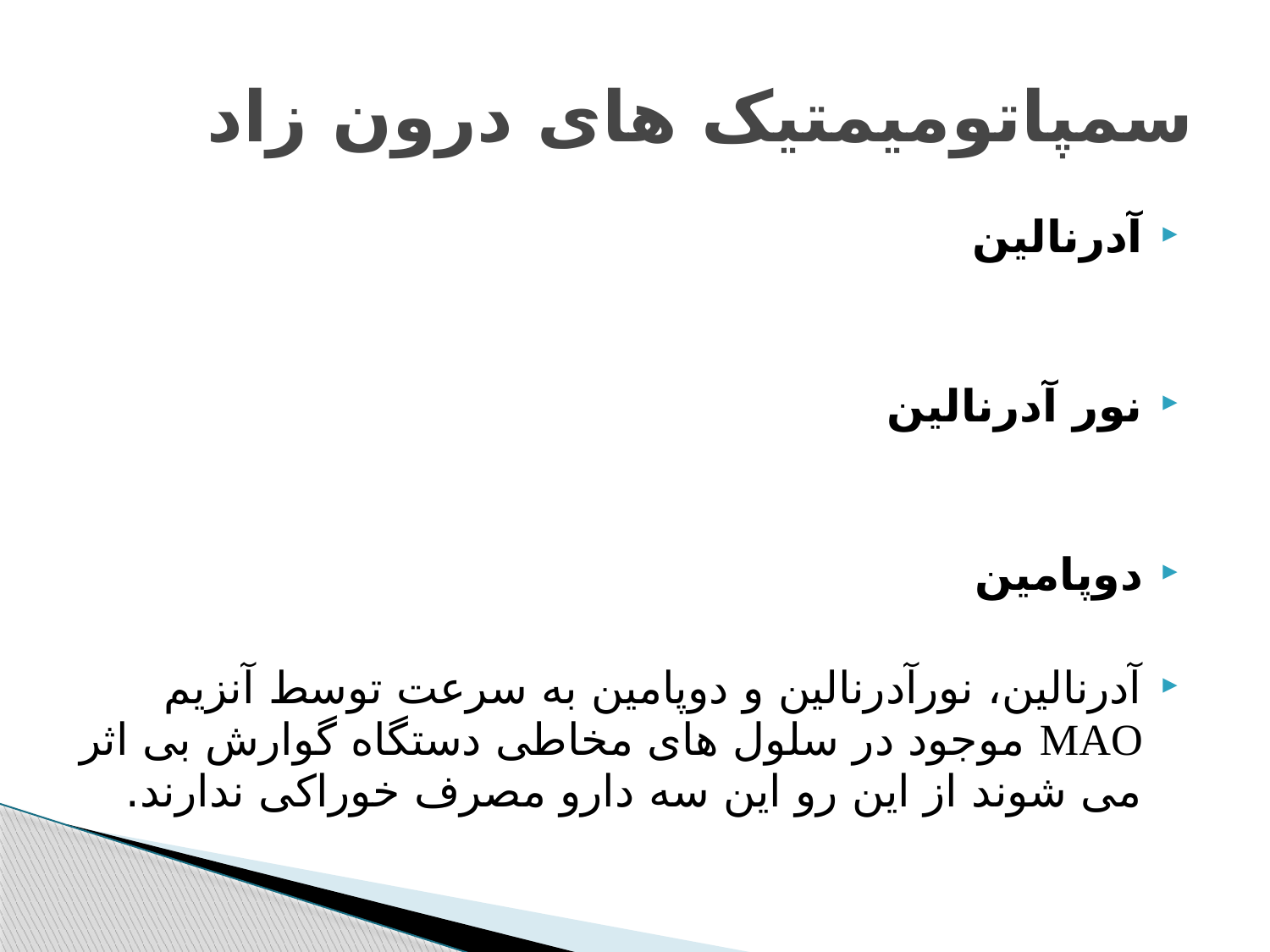

# سمپاتومیمتیک های درون زاد
آدرنالین

نور آدرنالین

دوپامین

آدرنالین، نورآدرنالین و دوپامین به سرعت توسط آنزیم MAO موجود در سلول های مخاطی دستگاه گوارش بی اثر می شوند از این رو این سه دارو مصرف خوراکی ندارند.